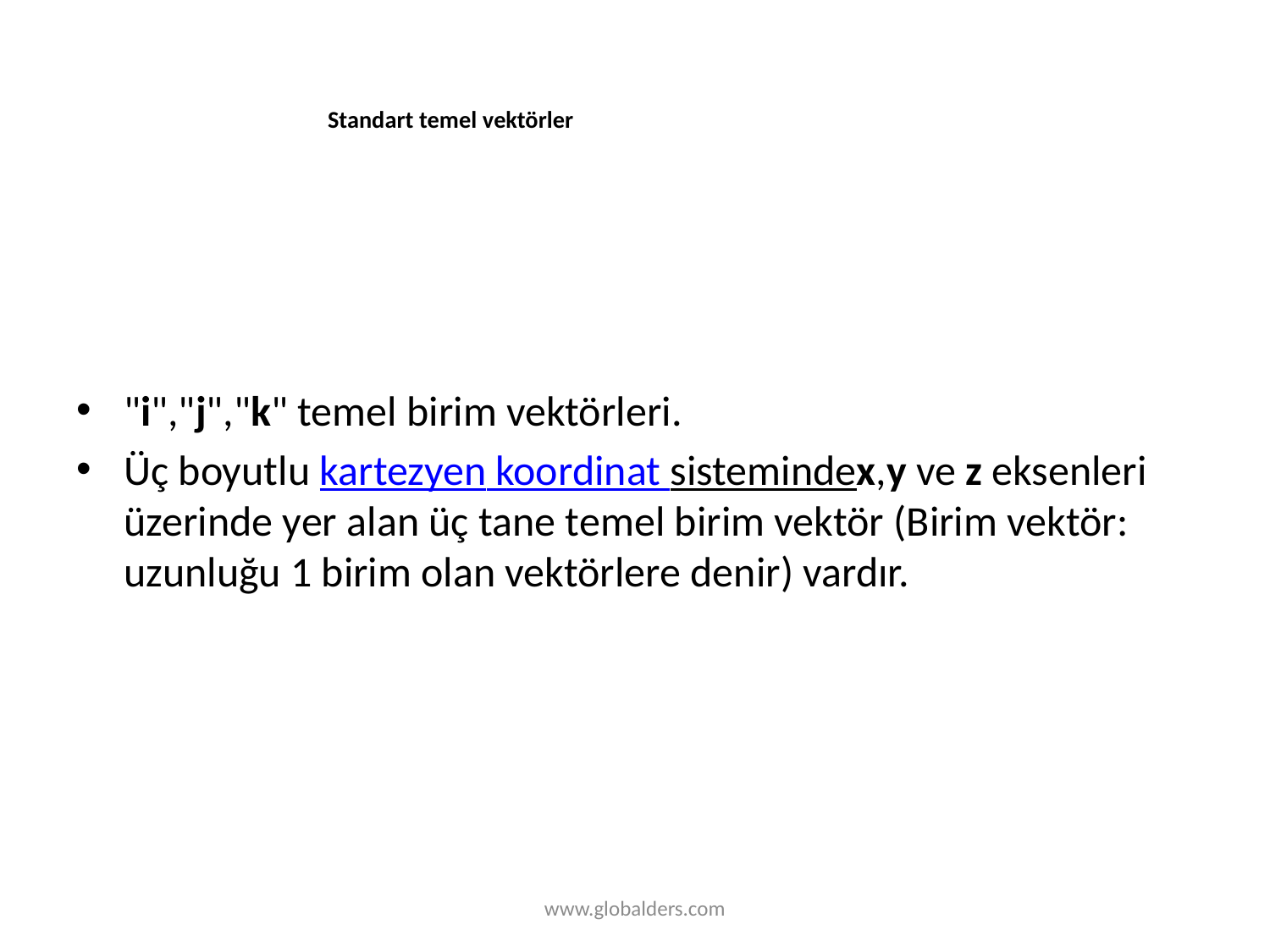

# Standart temel vektörler

"i","j","k" temel birim vektörleri.
Üç boyutlu kartezyen koordinat sistemindex,y ve z eksenleri üzerinde yer alan üç tane temel birim vektör (Birim vektör: uzunluğu 1 birim olan vektörlere denir) vardır.
www.globalders.com